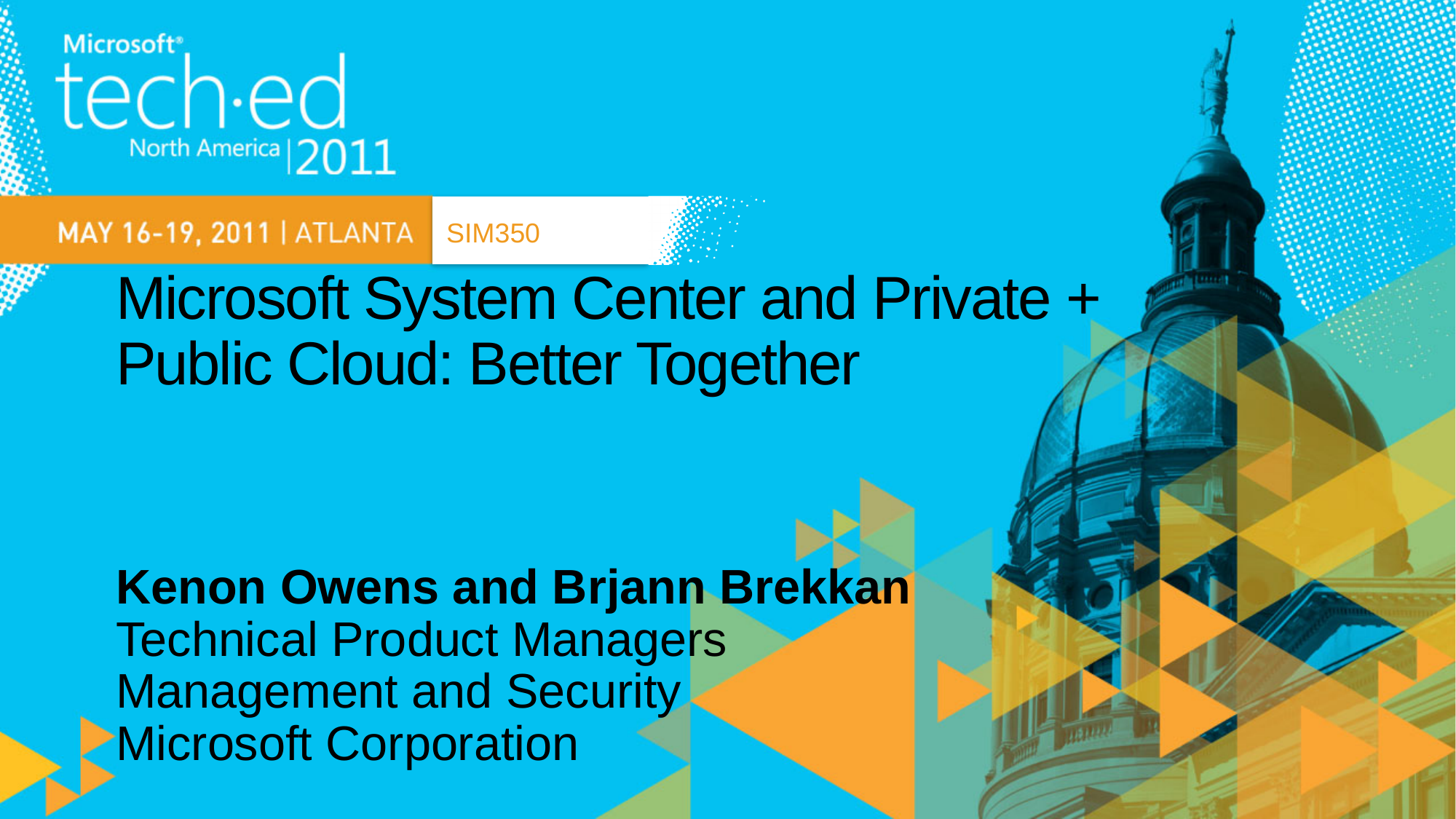

SIM350
# Microsoft System Center and Private + Public Cloud: Better Together
Kenon Owens and Brjann Brekkan
Technical Product Managers
Management and Security
Microsoft Corporation